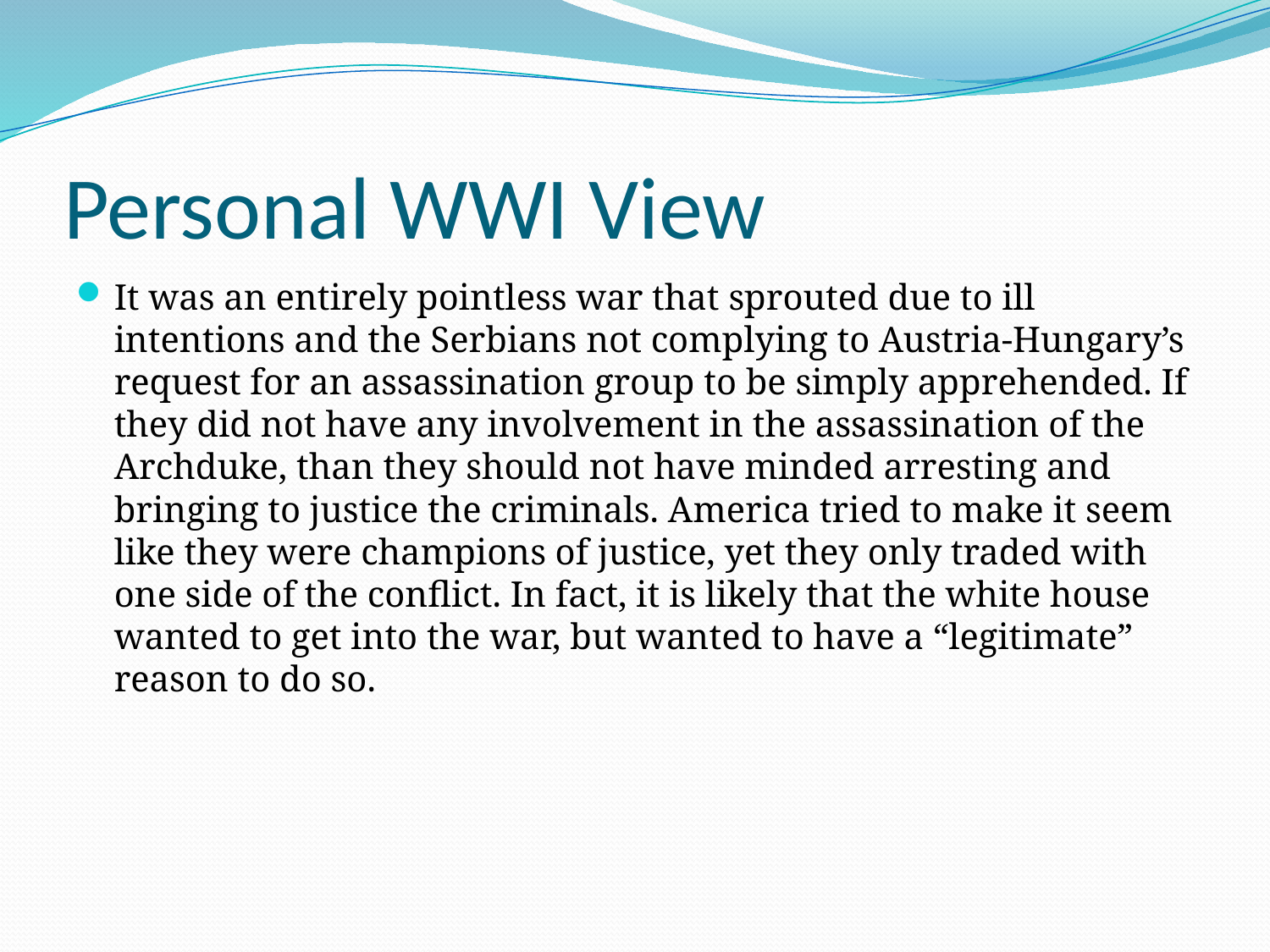

# Personal WWI View
It was an entirely pointless war that sprouted due to ill intentions and the Serbians not complying to Austria-Hungary’s request for an assassination group to be simply apprehended. If they did not have any involvement in the assassination of the Archduke, than they should not have minded arresting and bringing to justice the criminals. America tried to make it seem like they were champions of justice, yet they only traded with one side of the conflict. In fact, it is likely that the white house wanted to get into the war, but wanted to have a “legitimate” reason to do so.